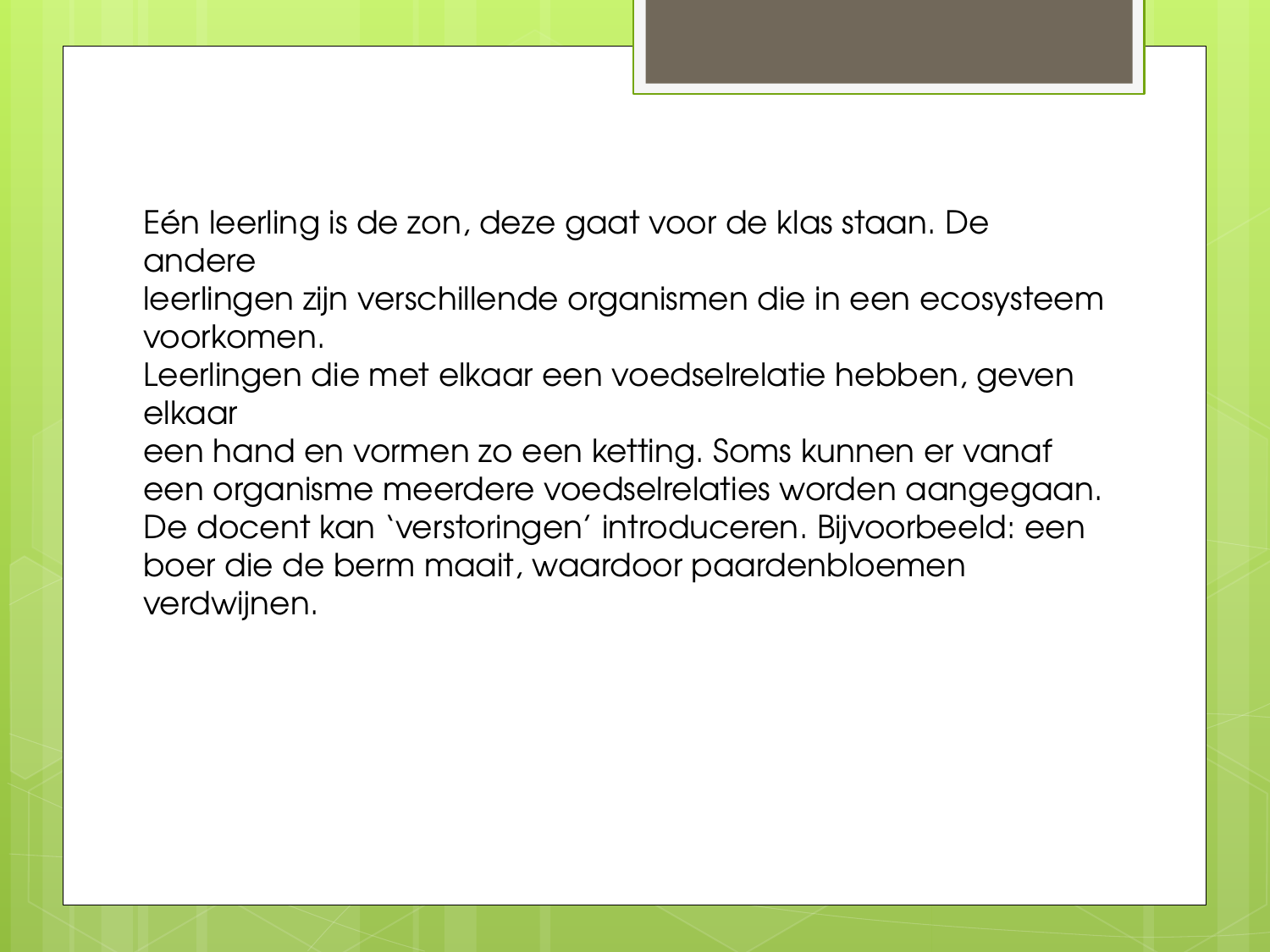

Eén leerling is de zon, deze gaat voor de klas staan. De andere
leerlingen zijn verschillende organismen die in een ecosysteem
voorkomen.
Leerlingen die met elkaar een voedselrelatie hebben, geven elkaar
een hand en vormen zo een ketting. Soms kunnen er vanaf een organisme meerdere voedselrelaties worden aangegaan.
De docent kan ‘verstoringen’ introduceren. Bijvoorbeeld: een boer die de berm maait, waardoor paardenbloemen verdwijnen.